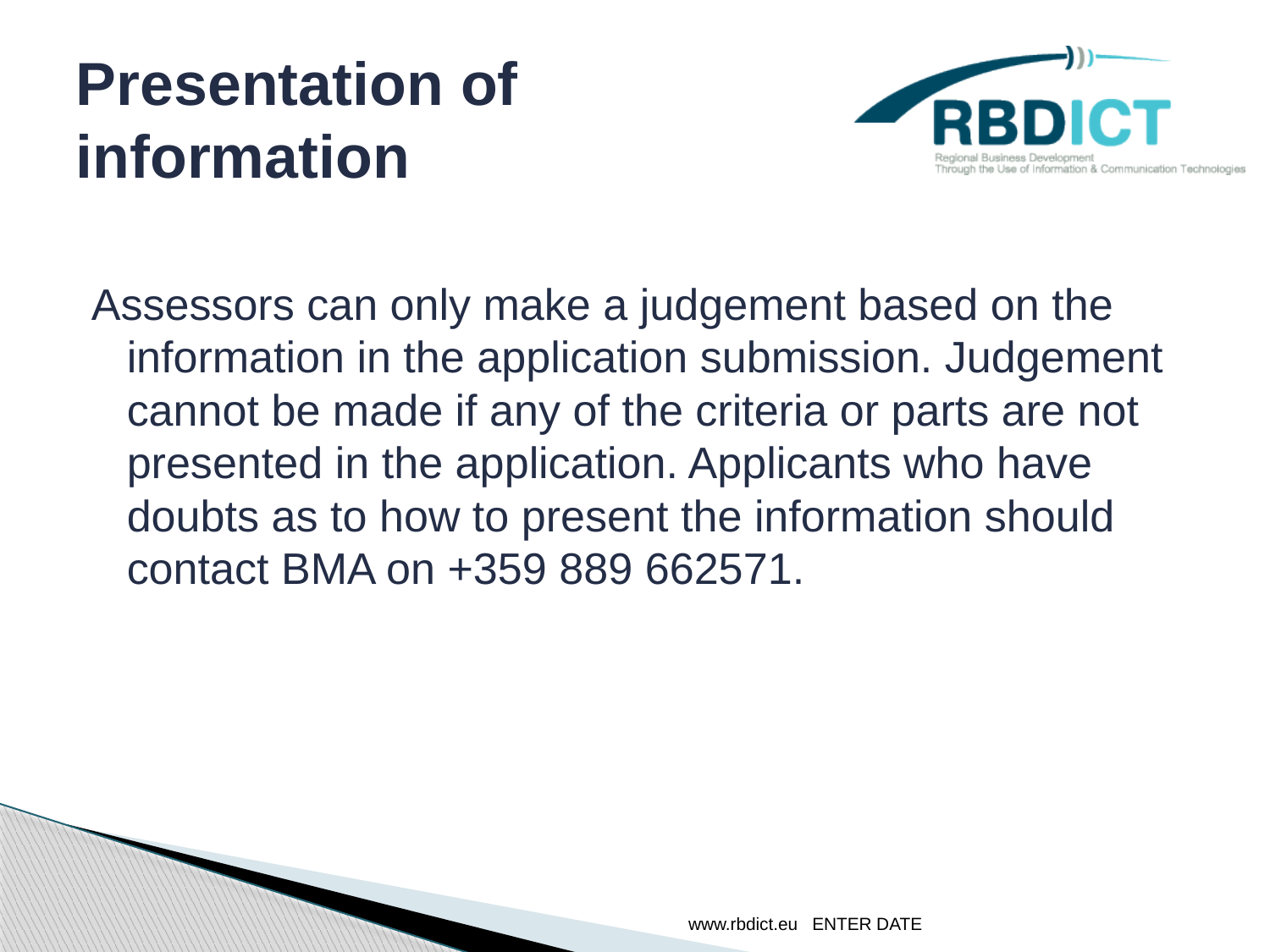

# Presentation of information

Assessors can only make a judgement based on the information in the application submission. Judgement cannot be made if any of the criteria or parts are not presented in the application. Applicants who have doubts as to how to present the information should contact BMA on +359 889 662571.
www.rbdict.eu   ENTER DATE